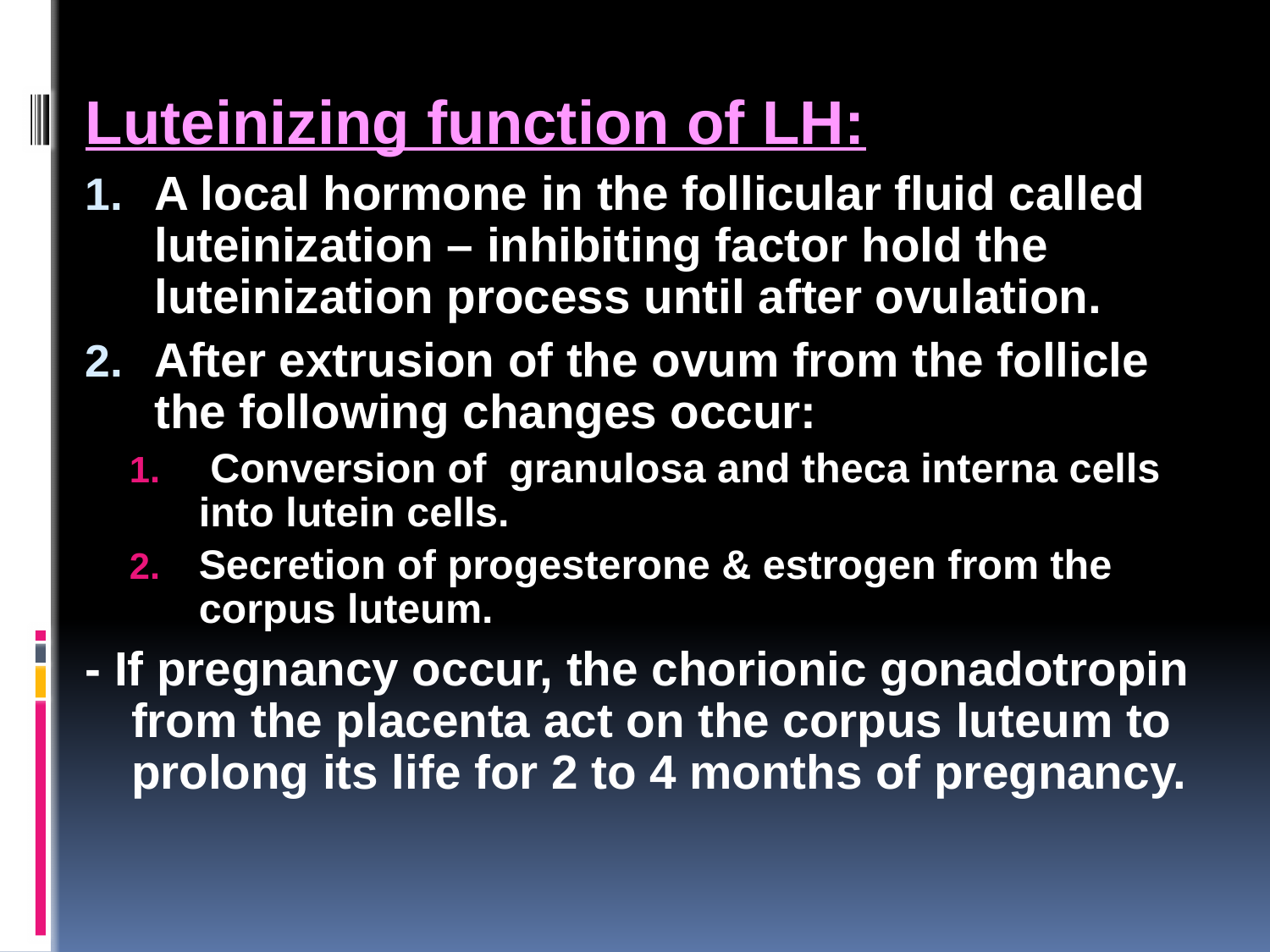

Luteinizing function of LH:
A local hormone in the follicular fluid called luteinization – inhibiting factor hold the luteinization process until after ovulation.
After extrusion of the ovum from the follicle the following changes occur:
 Conversion of  granulosa and theca interna cells into lutein cells.
Secretion of progesterone & estrogen from the corpus luteum.
- If pregnancy occur, the chorionic gonadotropin from the placenta act on the corpus luteum to prolong its life for 2 to 4 months of pregnancy.